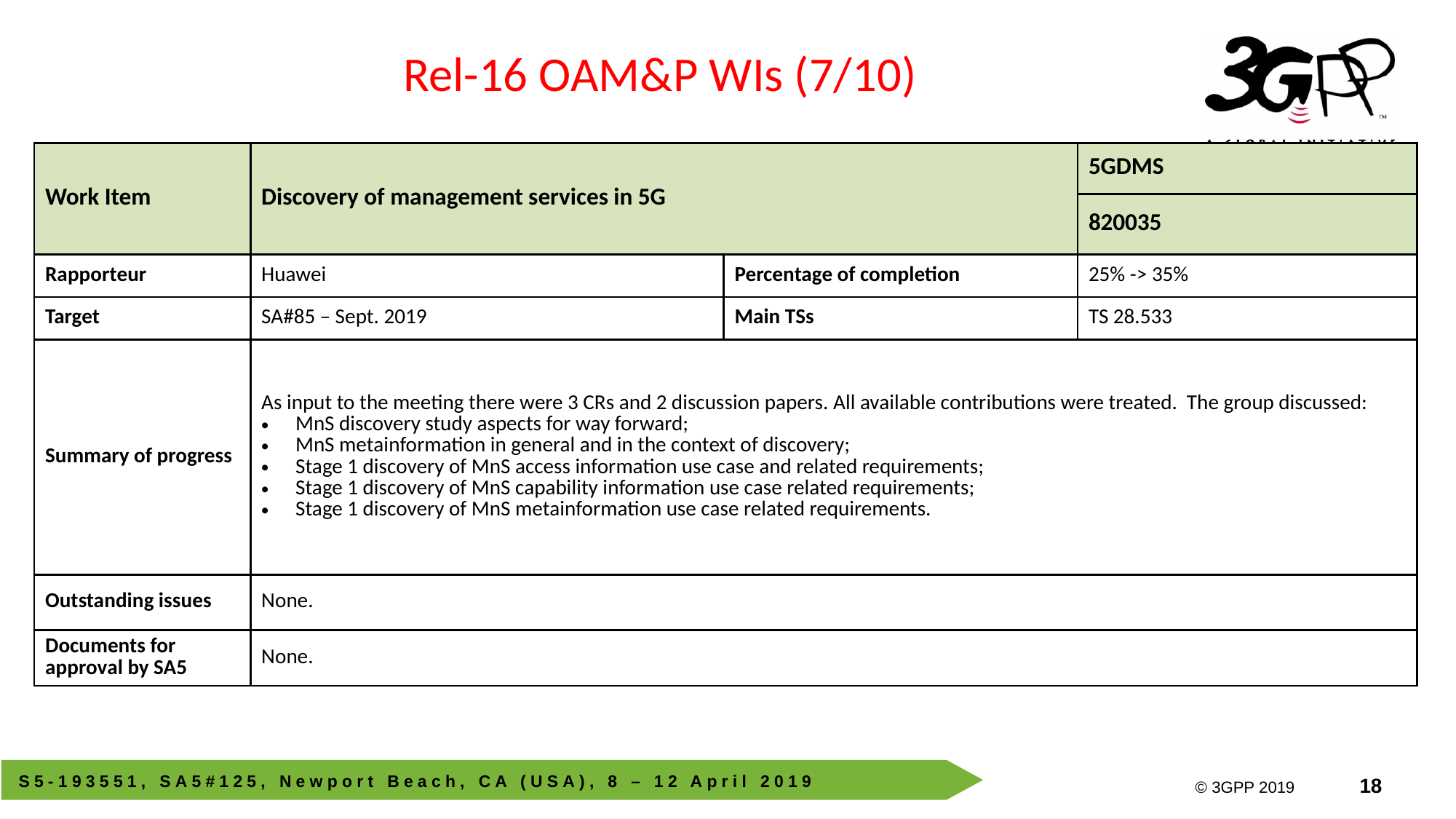

Rel-16 OAM&P WIs (7/10)
| Work Item | Discovery of management services in 5G |  | 5GDMS |
| --- | --- | --- | --- |
|  |  |  | 820035 |
| Rapporteur | Huawei | Percentage of completion | 25% -> 35% |
| Target | SA#85 – Sept. 2019 | Main TSs | TS 28.533 |
| Summary of progress | As input to the meeting there were 3 CRs and 2 discussion papers. All available contributions were treated. The group discussed: MnS discovery study aspects for way forward; MnS metainformation in general and in the context of discovery; Stage 1 discovery of MnS access information use case and related requirements; Stage 1 discovery of MnS capability information use case related requirements; Stage 1 discovery of MnS metainformation use case related requirements. |  |  |
| Outstanding issues | None. |  |  |
| Documents for approval by SA5 | None. |  |  |